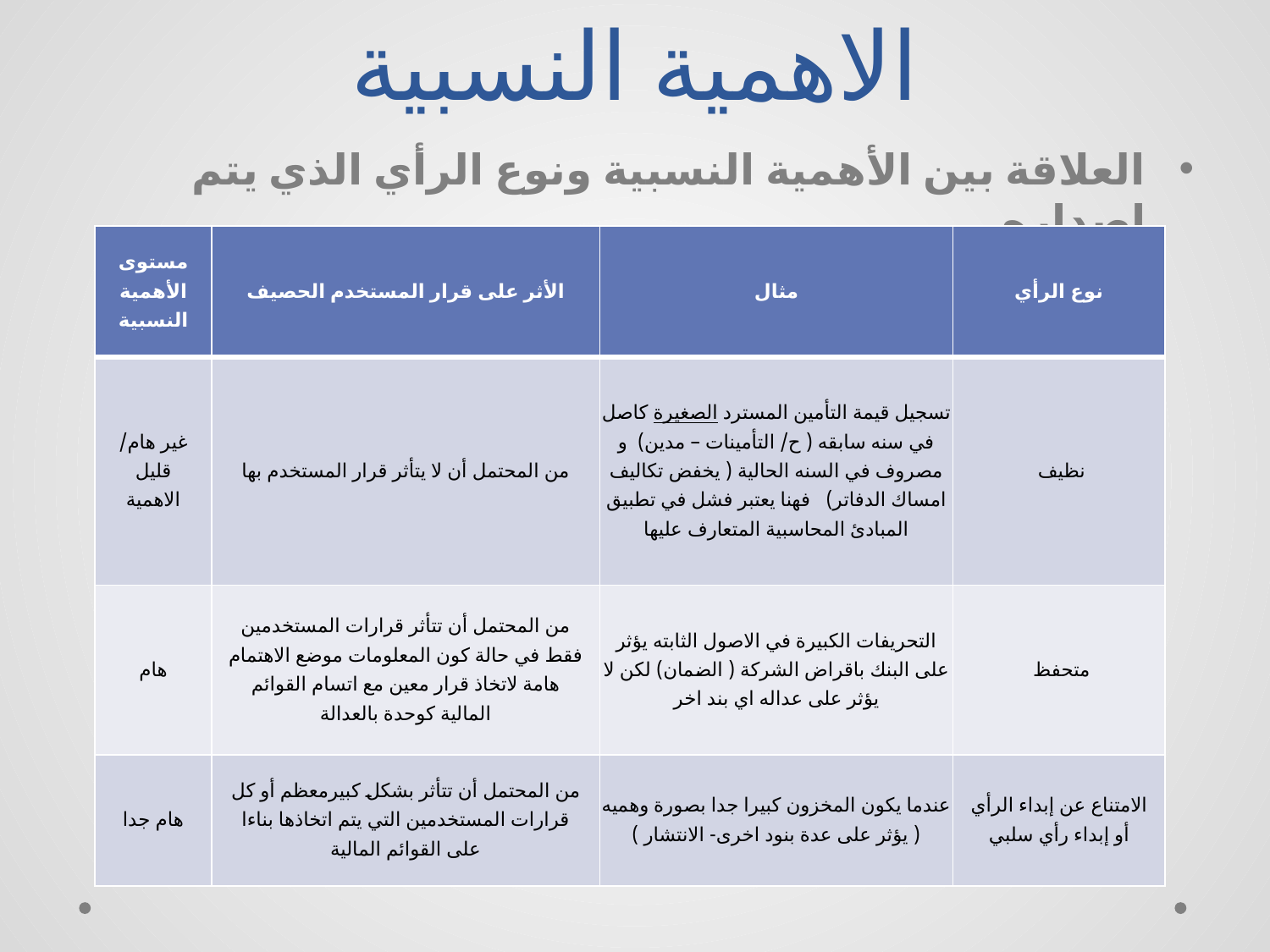

# الاهمية النسبية
العلاقة بين الأهمية النسبية ونوع الرأي الذي يتم إصداره

| مستوى الأهمية النسبية | الأثر على قرار المستخدم الحصيف | مثال | نوع الرأي |
| --- | --- | --- | --- |
| غير هام/ قليل الاهمية | من المحتمل أن لا يتأثر قرار المستخدم بها | تسجيل قيمة التأمين المسترد الصغيرة كاصل في سنه سابقه ( ح/ التأمينات – مدين) و مصروف في السنه الحالية ( يخفض تكاليف امساك الدفاتر) فهنا يعتبر فشل في تطبيق المبادئ المحاسبية المتعارف عليها | نظيف |
| هام | من المحتمل أن تتأثر قرارات المستخدمين فقط في حالة كون المعلومات موضع الاهتمام هامة لاتخاذ قرار معين مع اتسام القوائم المالية كوحدة بالعدالة | التحريفات الكبيرة في الاصول الثابته يؤثر على البنك باقراض الشركة ( الضمان) لكن لا يؤثر على عداله اي بند اخر | متحفظ |
| هام جدا | من المحتمل أن تتأثر بشكل كبيرمعظم أو كل قرارات المستخدمين التي يتم اتخاذها بناءا على القوائم المالية | عندما يكون المخزون كبيرا جدا بصورة وهميه ( يؤثر على عدة بنود اخرى- الانتشار ) | الامتناع عن إبداء الرأي أو إبداء رأي سلبي |